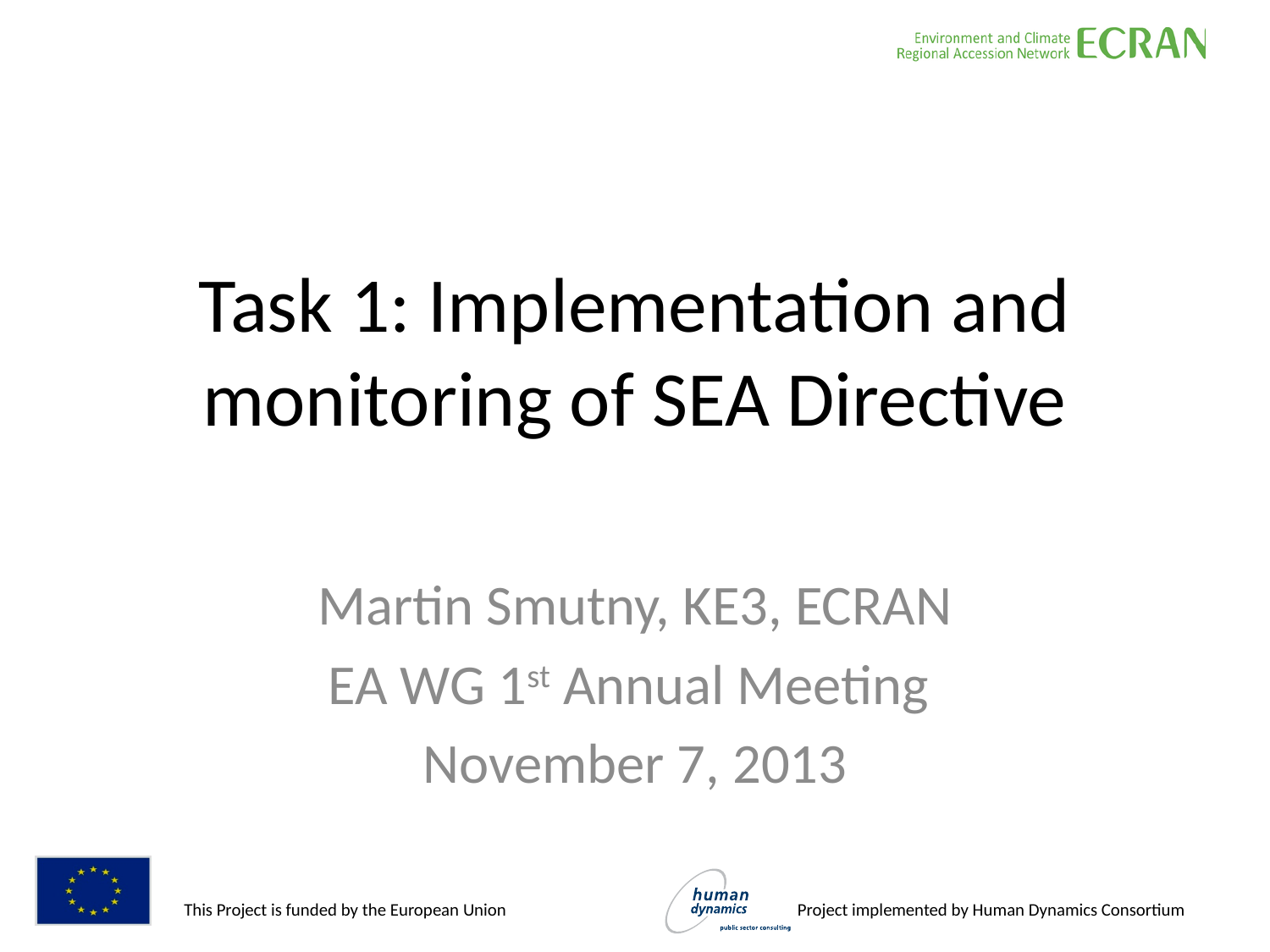

# Task 1: Implementation and monitoring of SEA Directive
Martin Smutny, KE3, ECRAN
EA WG 1st Annual Meeting
November 7, 2013